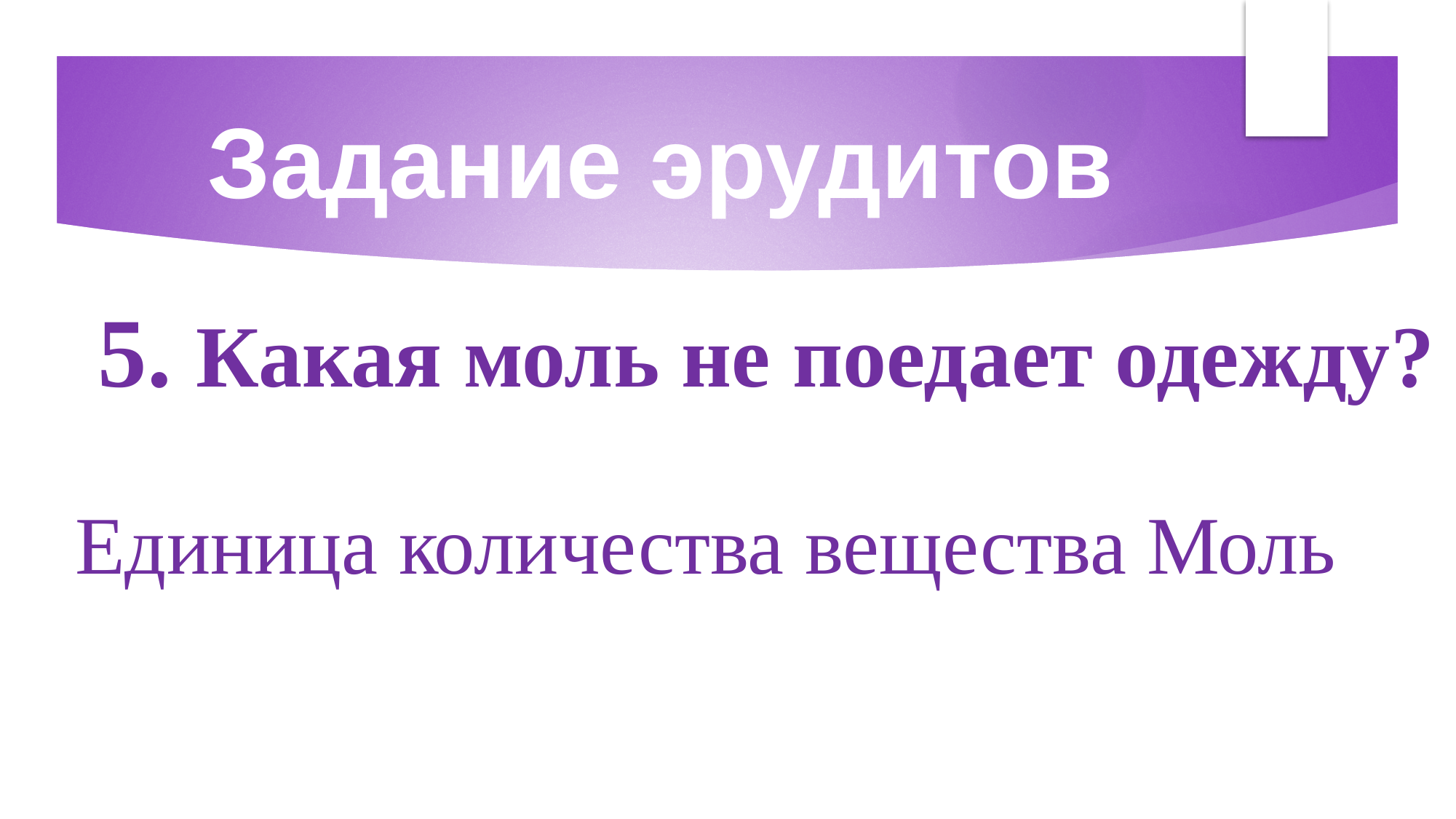

# Задание эрудитов
5. Какая моль не поедает одежду?

Единица количества вещества Моль